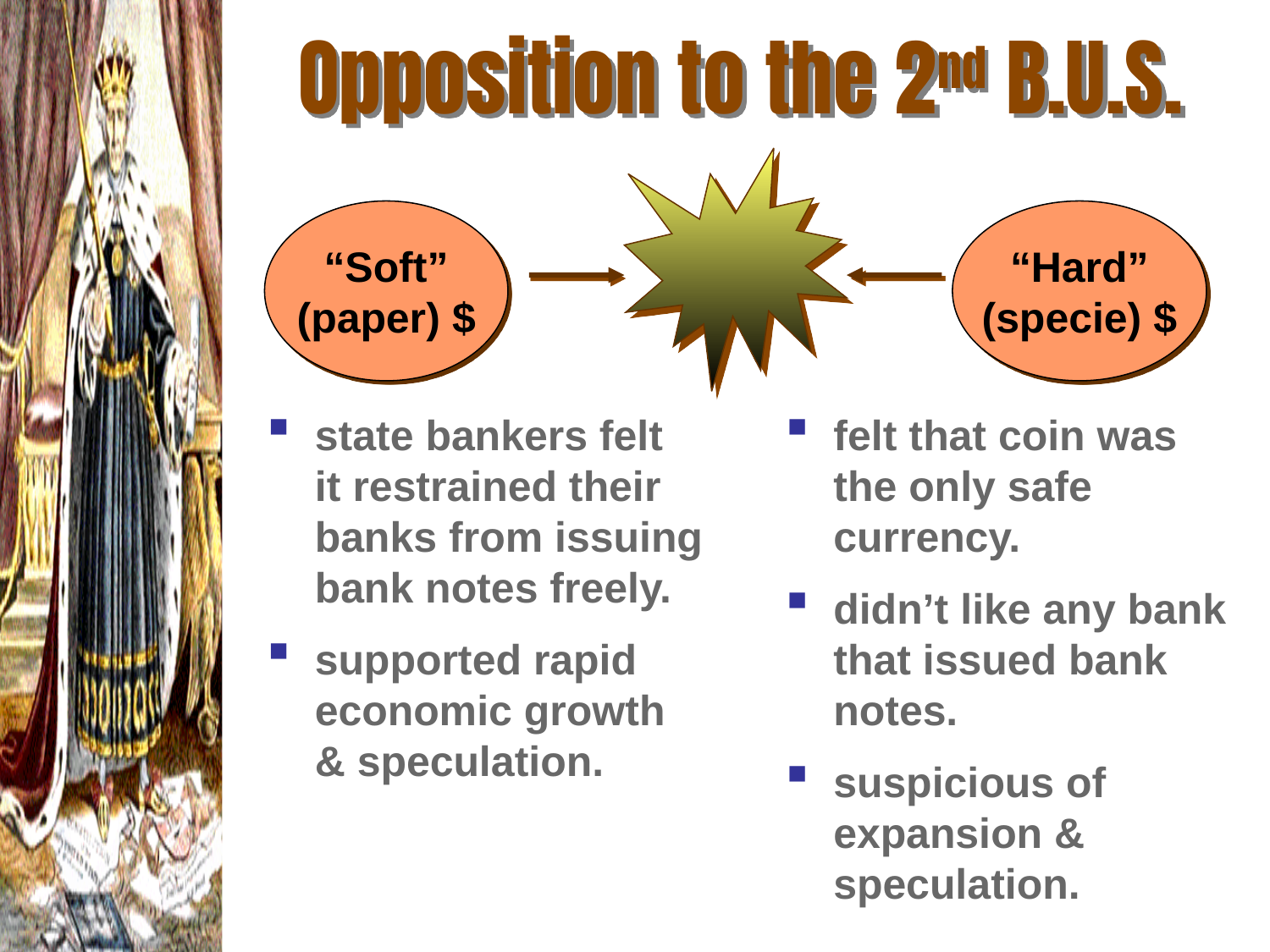

Opposition to the 2nd B.U.S.

“Soft”
(paper) $
“Hard”
(specie) $

state bankers felt
it restrained their
banks from issuing
bank notes freely.
supported rapid
economic growth
& speculation.
felt that coin was
the only safe
currency.
didn’t like any bank
that issued bank
notes.
suspicious of
expansion &
speculation.